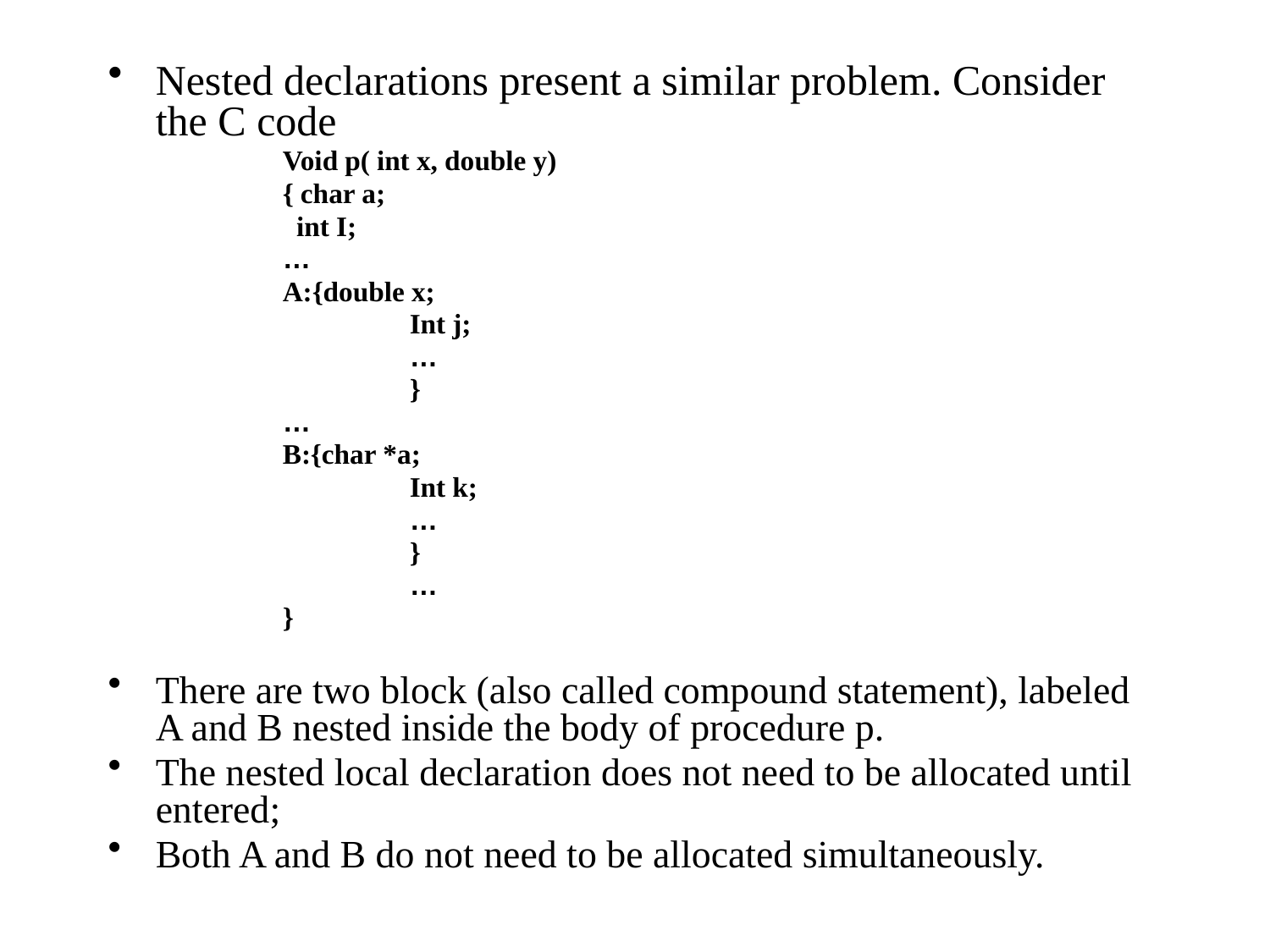

Nested declarations present a similar problem. Consider the C code
		Void p( int x, double y)
		{ char a;
		  int I;
		…
		A:{double x;
			Int j;
			…
			}
		…
		B:{char *a;
			Int k;
			…
			}
			…
		}

There are two block (also called compound statement), labeled A and B nested inside the body of procedure p.
The nested local declaration does not need to be allocated until entered;
Both A and B do not need to be allocated simultaneously.